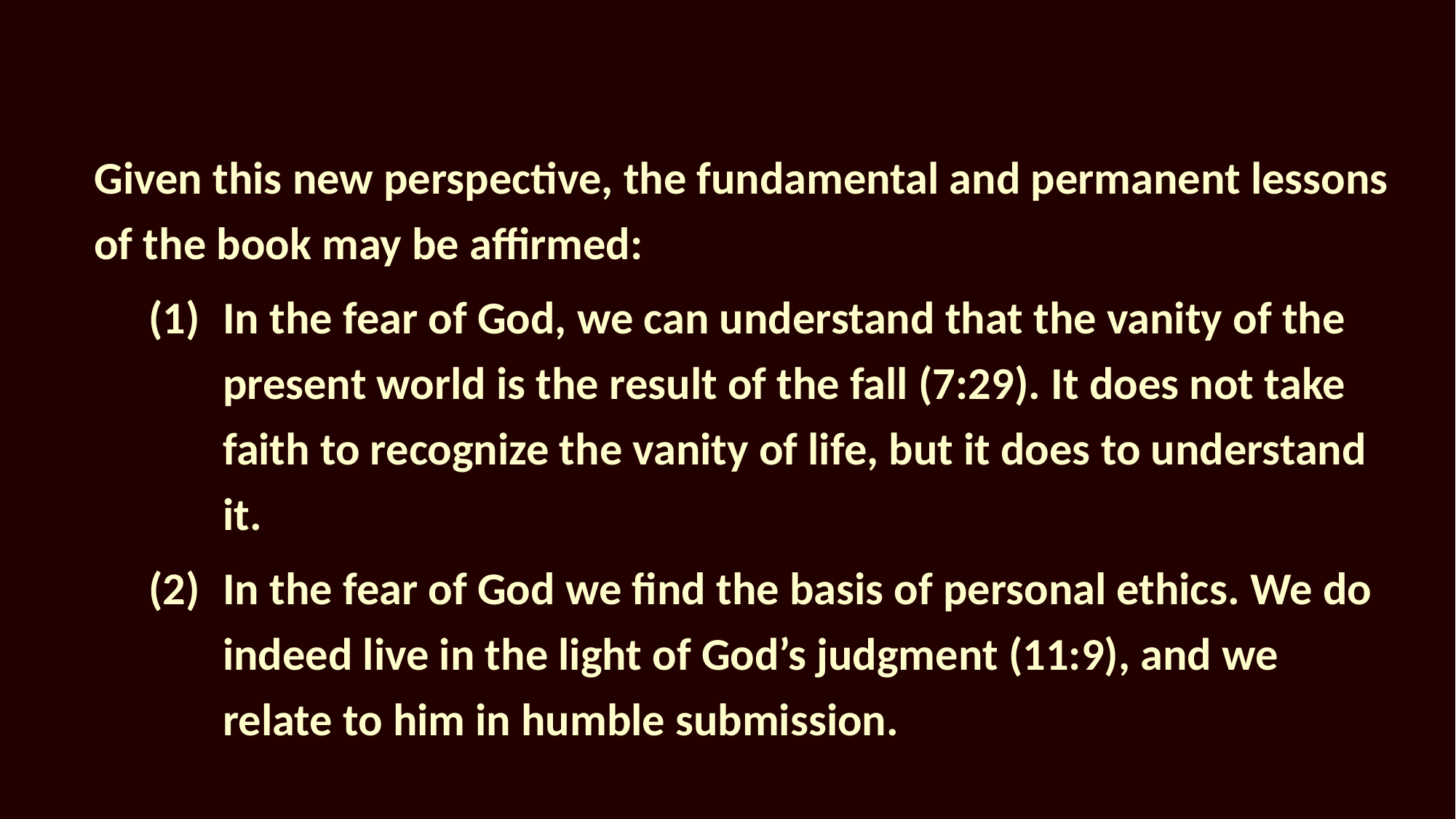

Given this new perspective, the fundamental and permanent lessons of the book may be affirmed:
(1)	In the fear of God, we can understand that the vanity of the present world is the result of the fall (7:29). It does not take faith to recognize the vanity of life, but it does to understand it.
(2)	In the fear of God we find the basis of personal ethics. We do indeed live in the light of God’s judgment (11:9), and we relate to him in humble submission.